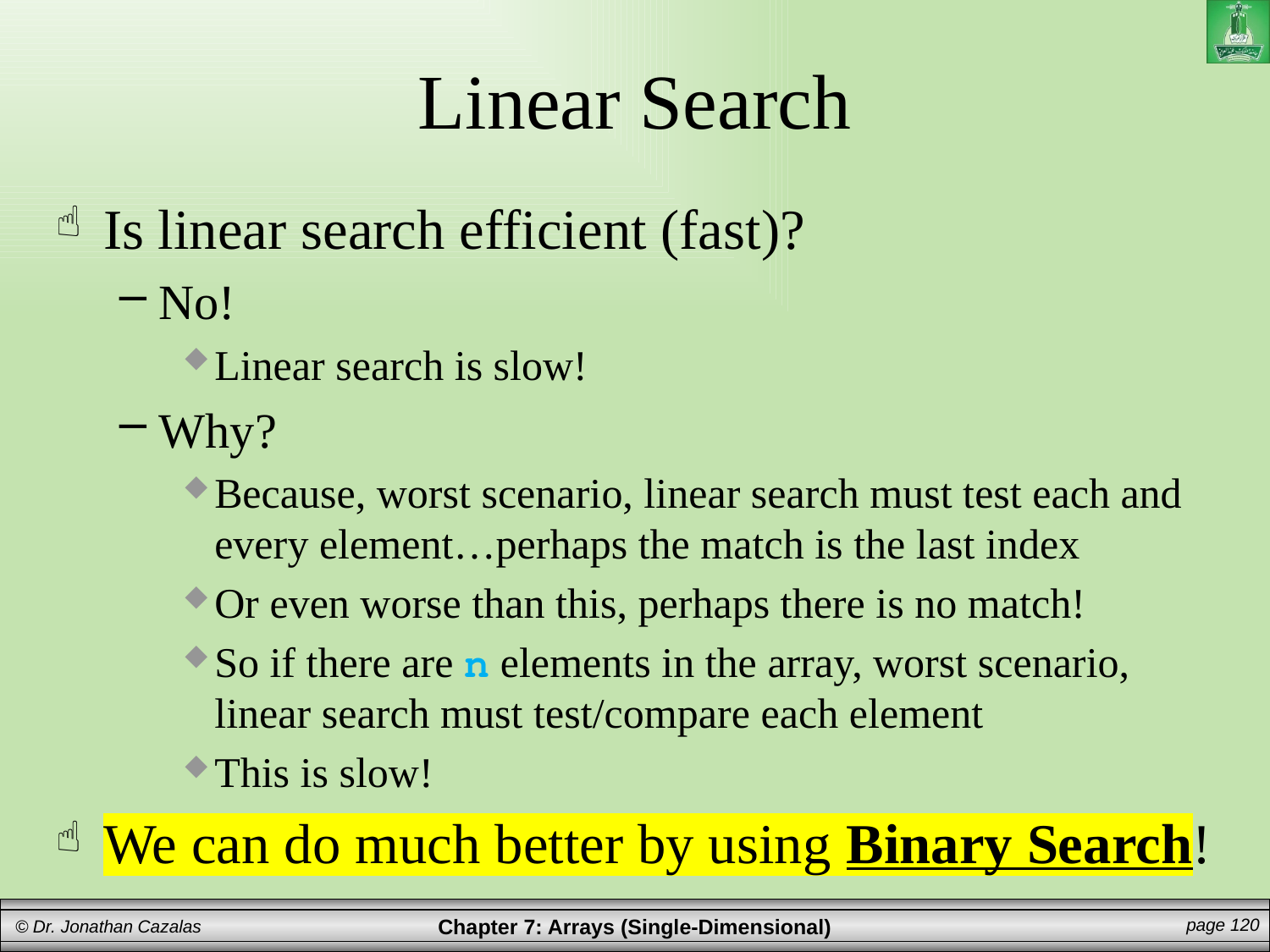

# Linear Search
Is linear search efficient (fast)?
No!
Linear search is slow!
Why?
Because, worst scenario, linear search must test each and every element…perhaps the match is the last index
Or even worse than this, perhaps there is no match!
So if there are n elements in the array, worst scenario, linear search must test/compare each element
This is slow!
We can do much better by using Binary Search!